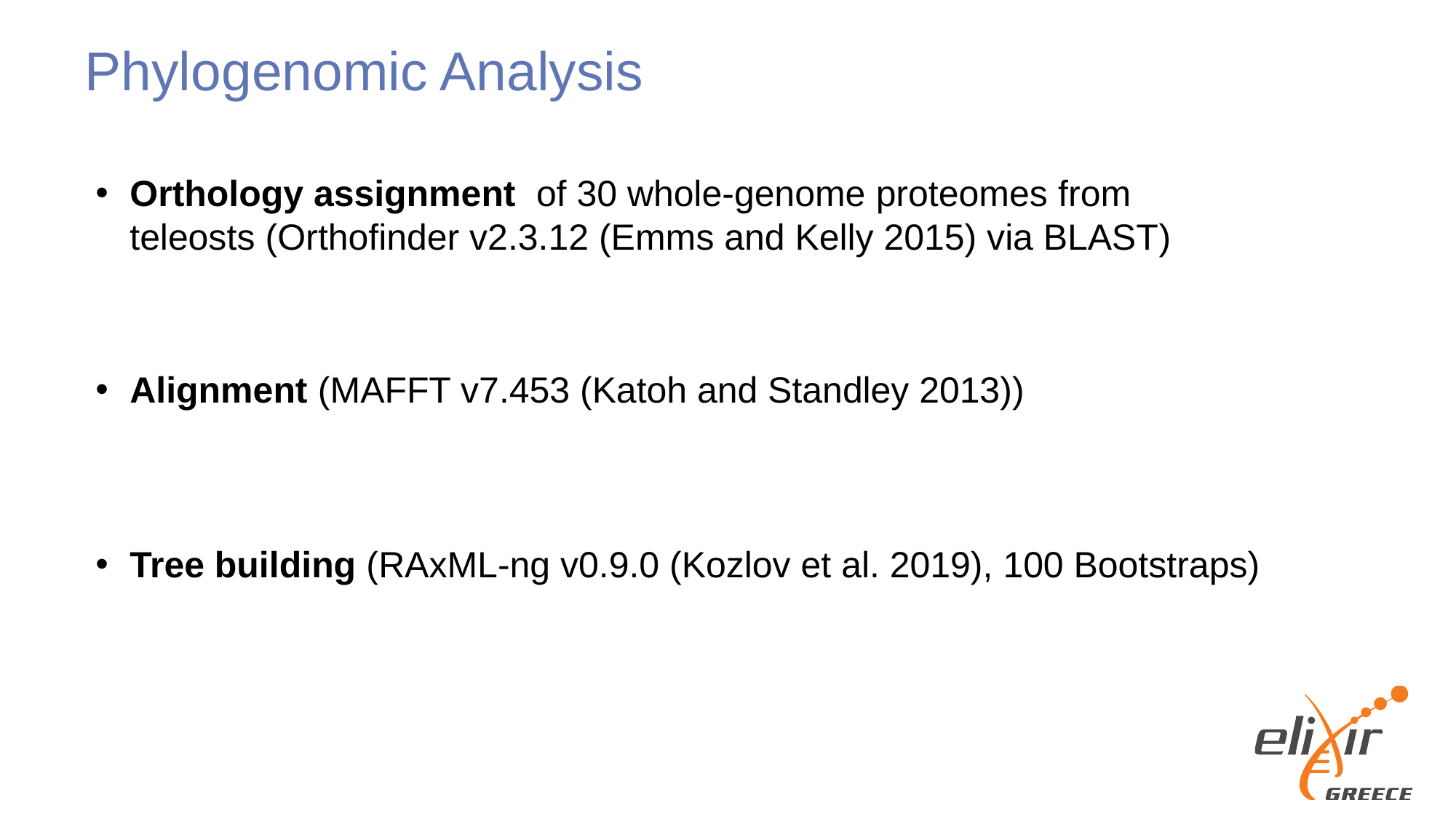

# Phylogenomic Analysis
Orthology assignment  of 30 whole-genome proteomes from teleosts (Orthofinder v2.3.12 (Emms and Kelly 2015) via BLAST)

Alignment (MAFFT v7.453 (Katoh and Standley 2013))

Tree building (RAxML-ng v0.9.0 (Kozlov et al. 2019), 100 Bootstraps)